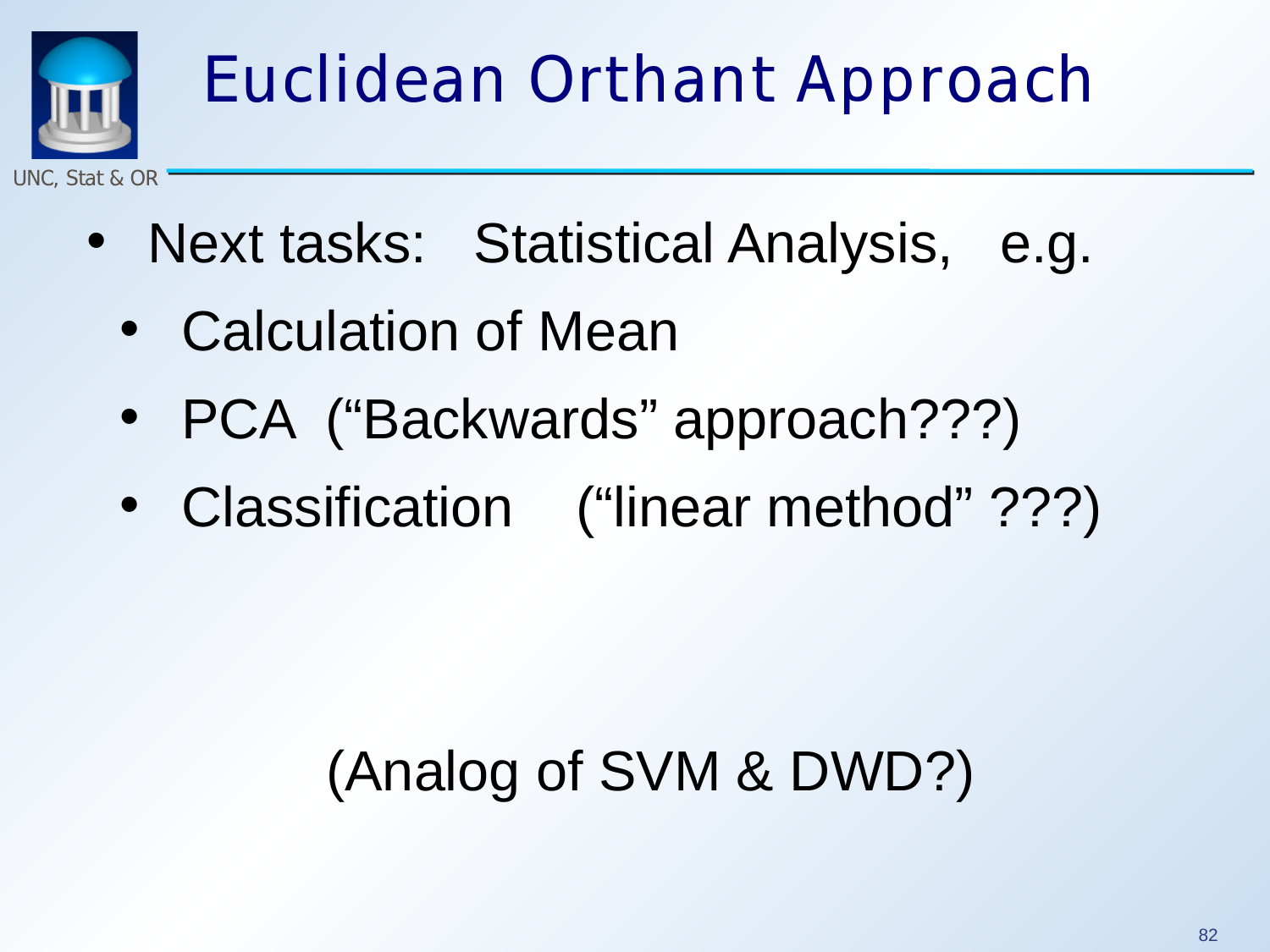

# Euclidean Orthant Approach
  Next tasks:   Statistical Analysis,   e.g.
  Calculation of Mean
  PCA  (“Backwards” approach???)
  Classification    (“linear method” ???)

(Analog of SVM & DWD?)